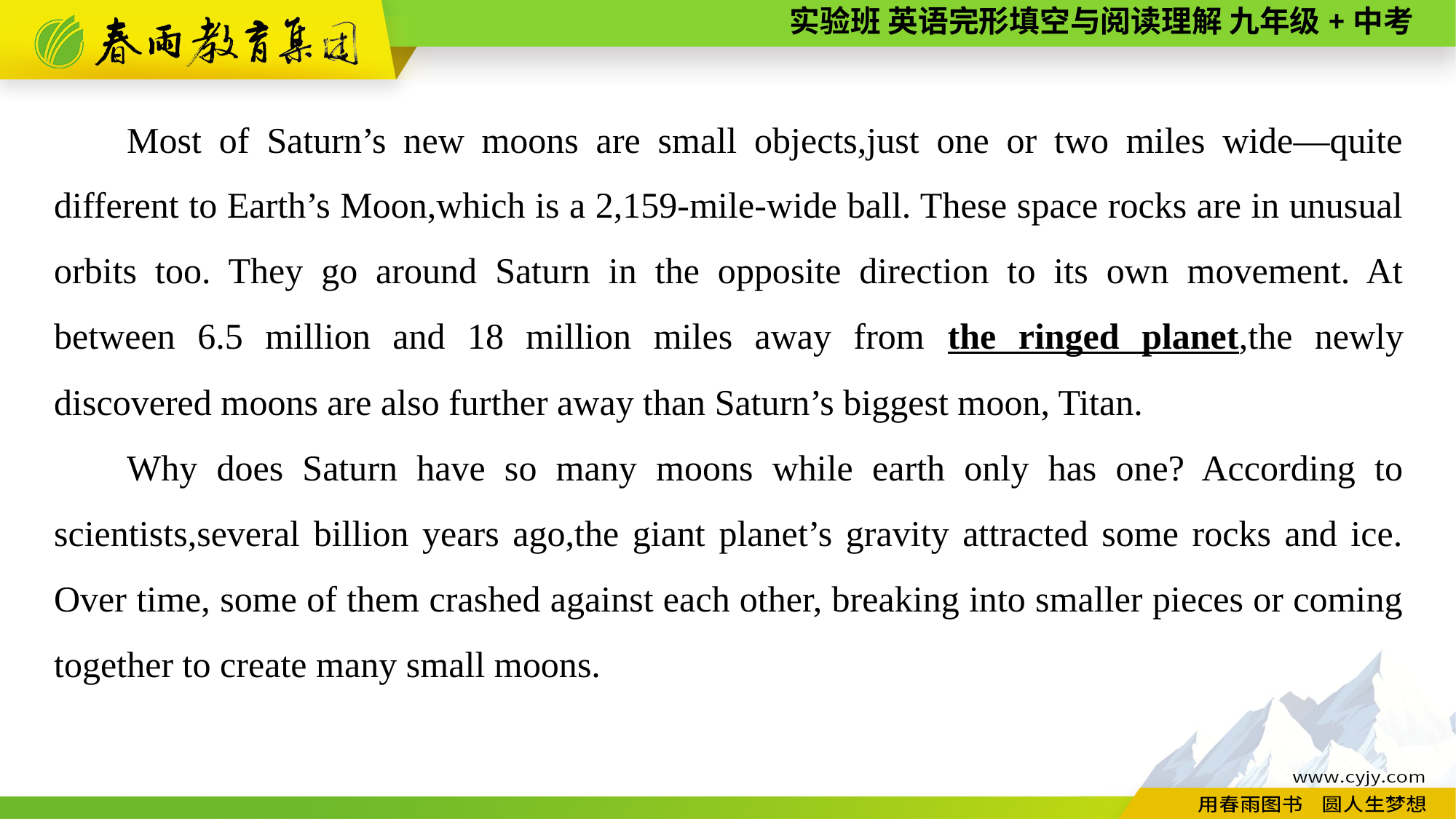

Most of Saturn’s new moons are small objects,just one or two miles wide—quite different to Earth’s Moon,which is a 2,159-mile-wide ball. These space rocks are in unusual orbits too. They go around Saturn in the opposite direction to its own movement. At between 6.5 million and 18 million miles away from the ringed planet,the newly discovered moons are also further away than Saturn’s biggest moon, Titan.
Why does Saturn have so many moons while earth only has one? According to scientists,several billion years ago,the giant planet’s gravity attracted some rocks and ice. Over time, some of them crashed against each other, breaking into smaller pieces or coming together to create many small moons.